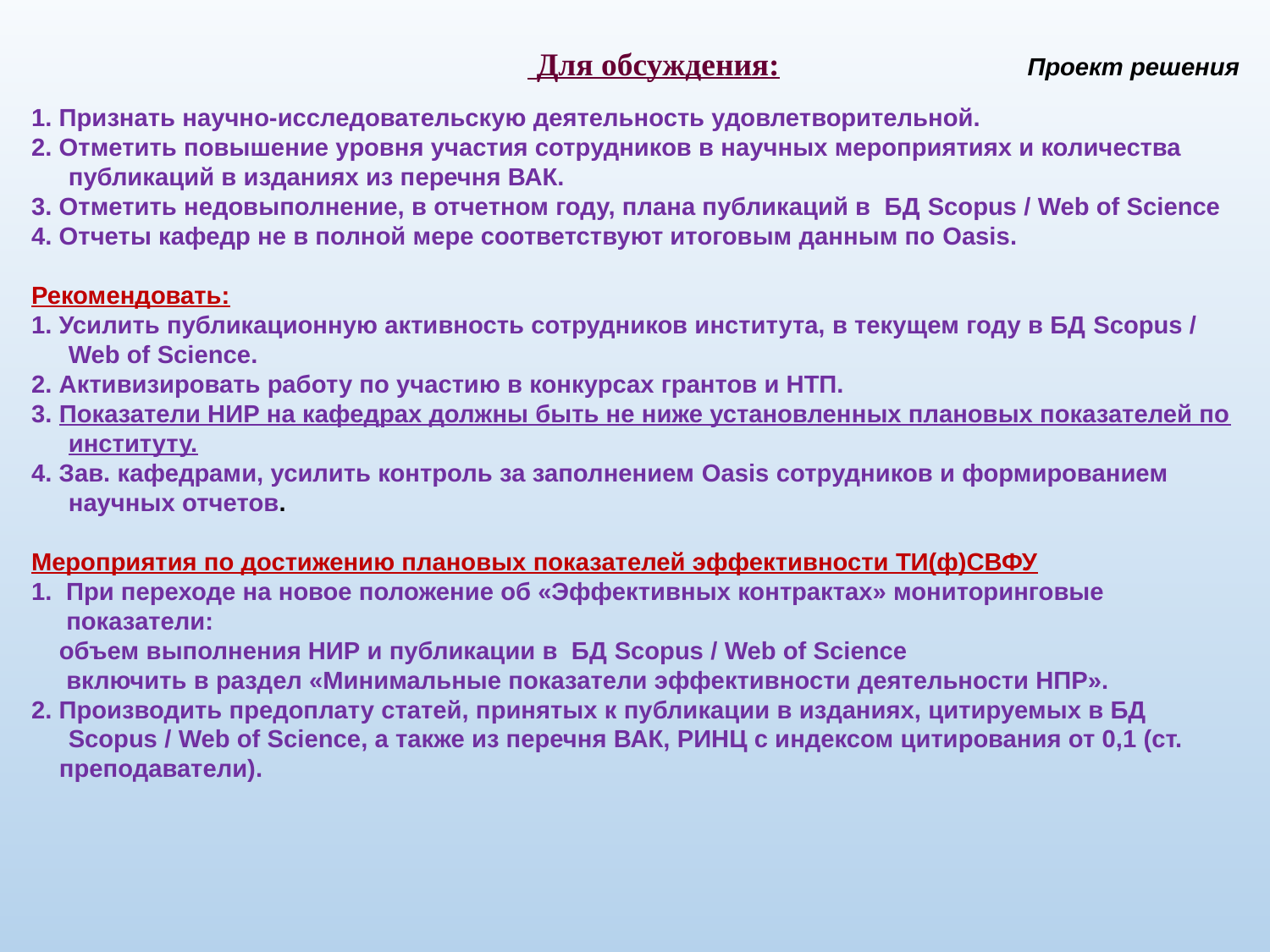

Для обсуждения:                             Проект решения
1. Признать научно-исследовательскую деятельность удовлетворительной.
2. Отметить повышение уровня участия сотрудников в научных мероприятиях и количества публикаций в изданиях из перечня ВАК.
3. Отметить недовыполнение, в отчетном году, плана публикаций в  БД Scopus / Web of Science
4. Отчеты кафедр не в полной мере соответствуют итоговым данным по Oasis.

Рекомендовать:
1. Усилить публикационную активность сотрудников института, в текущем году в БД Scopus / Web of Science.
2. Активизировать работу по участию в конкурсах грантов и НТП.
3. Показатели НИР на кафедрах должны быть не ниже установленных плановых показателей по институту.
4. Зав. кафедрами, усилить контроль за заполнением Oasis сотрудников и формированием научных отчетов.

Мероприятия по достижению плановых показателей эффективности ТИ(ф)СВФУ
1.  При переходе на новое положение об «Эффективных контрактах» мониторинговые
     показатели:
    объем выполнения НИР и публикации в  БД Scopus / Web of Science
     включить в раздел «Минимальные показатели эффективности деятельности НПР».
2. Производить предоплату статей, принятых к публикации в изданиях, цитируемых в БД Scopus / Web of Science, а также из перечня ВАК, РИНЦ с индексом цитирования от 0,1 (ст.
    преподаватели).